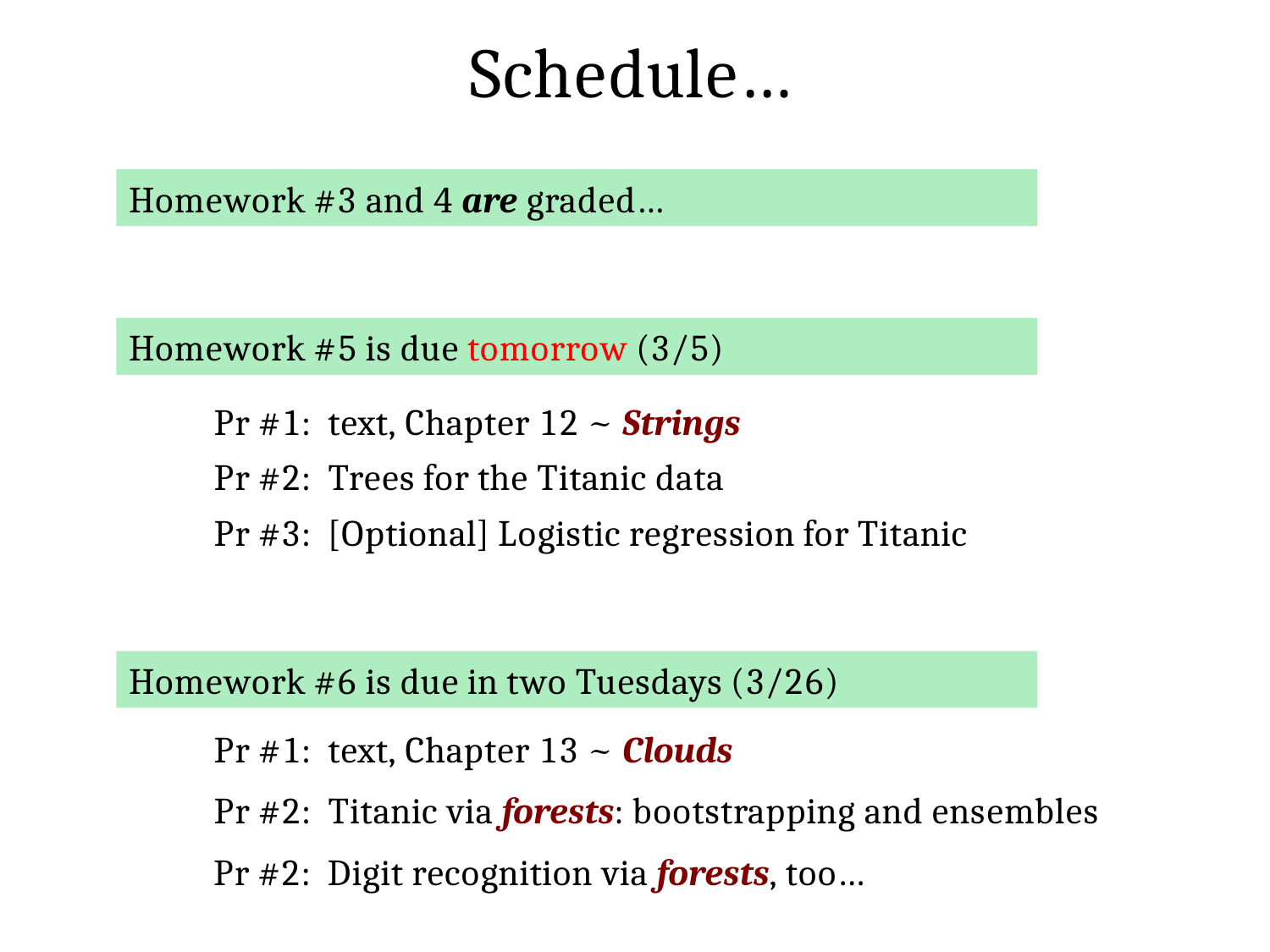

Schedule…
Homework #3 and 4 are graded…
Homework #5 is due tomorrow (3/5)
Pr #1:  text, Chapter 12 ~ Strings

Pr #2:  Trees for the Titanic data
Pr #3:  [Optional] Logistic regression for Titanic
Homework #6 is due in two Tuesdays (3/26)
Pr #1:  text, Chapter 13 ~ Clouds
Pr #2:  Titanic via forests: bootstrapping and ensembles
Pr #2:  Digit recognition via forests, too…